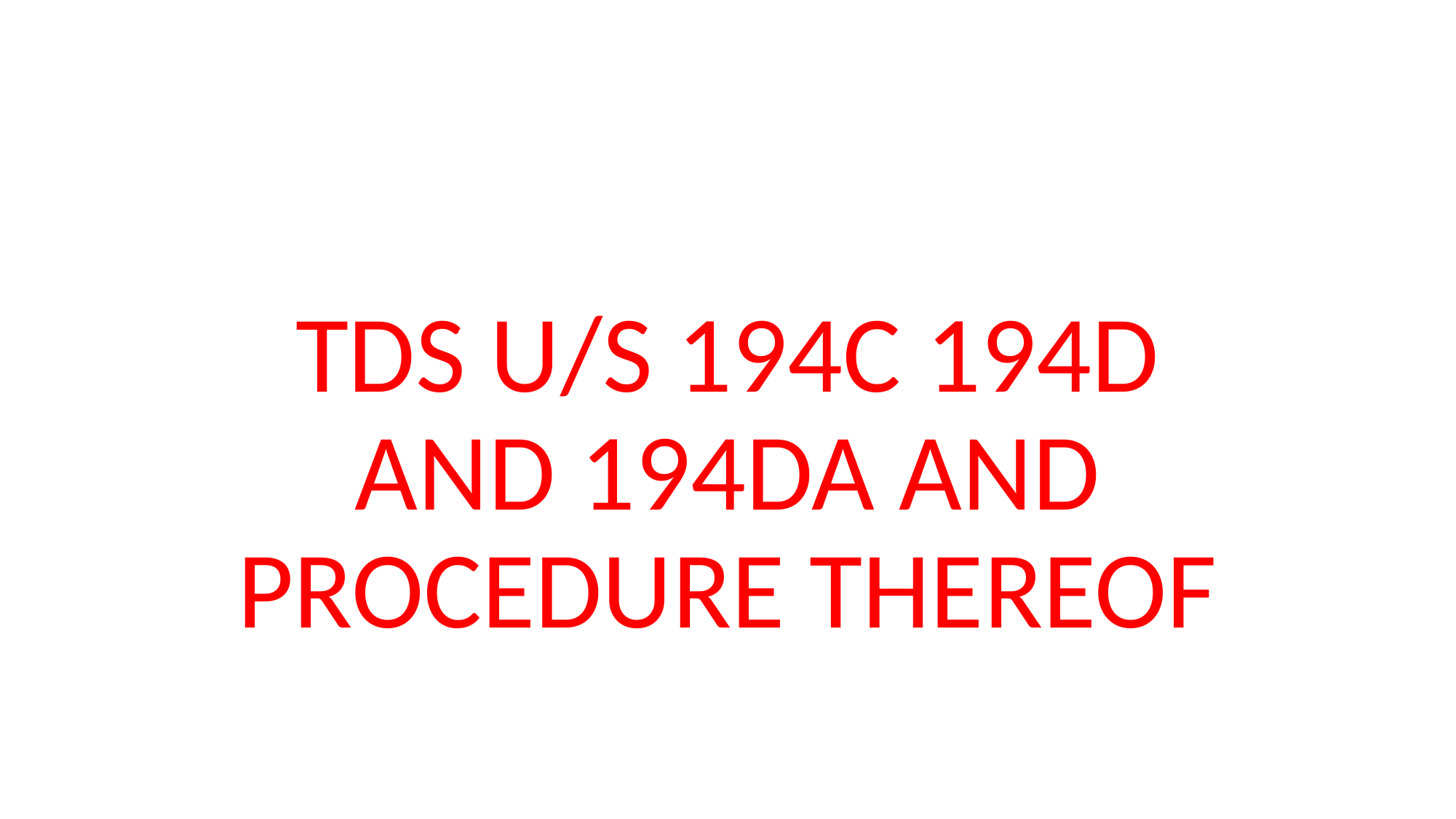

# TDS U/S 194C 194D AND 194DA AND PROCEDURE THEREOF